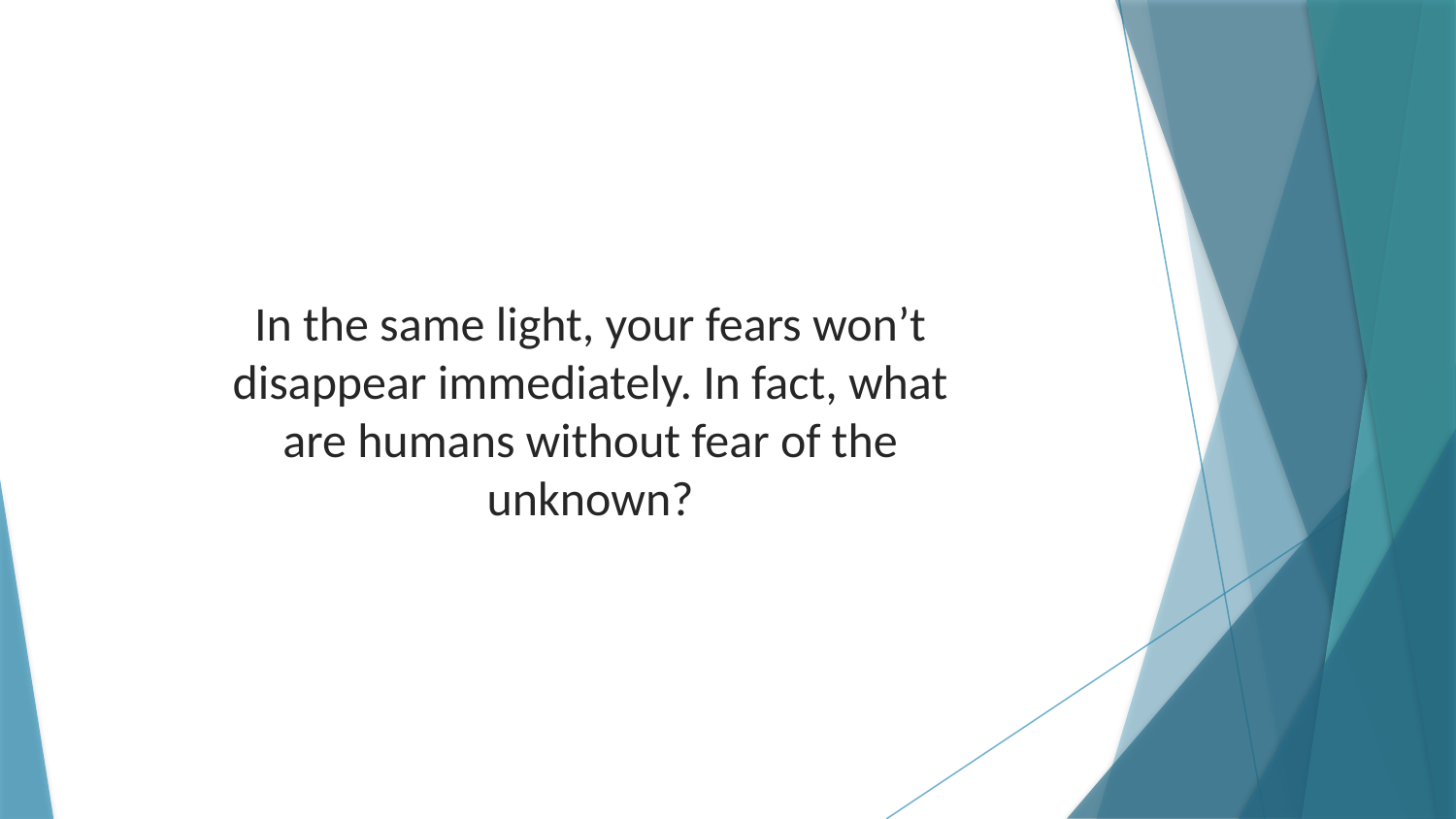

In the same light, your fears won’t disappear immediately. In fact, what are humans without fear of the unknown?